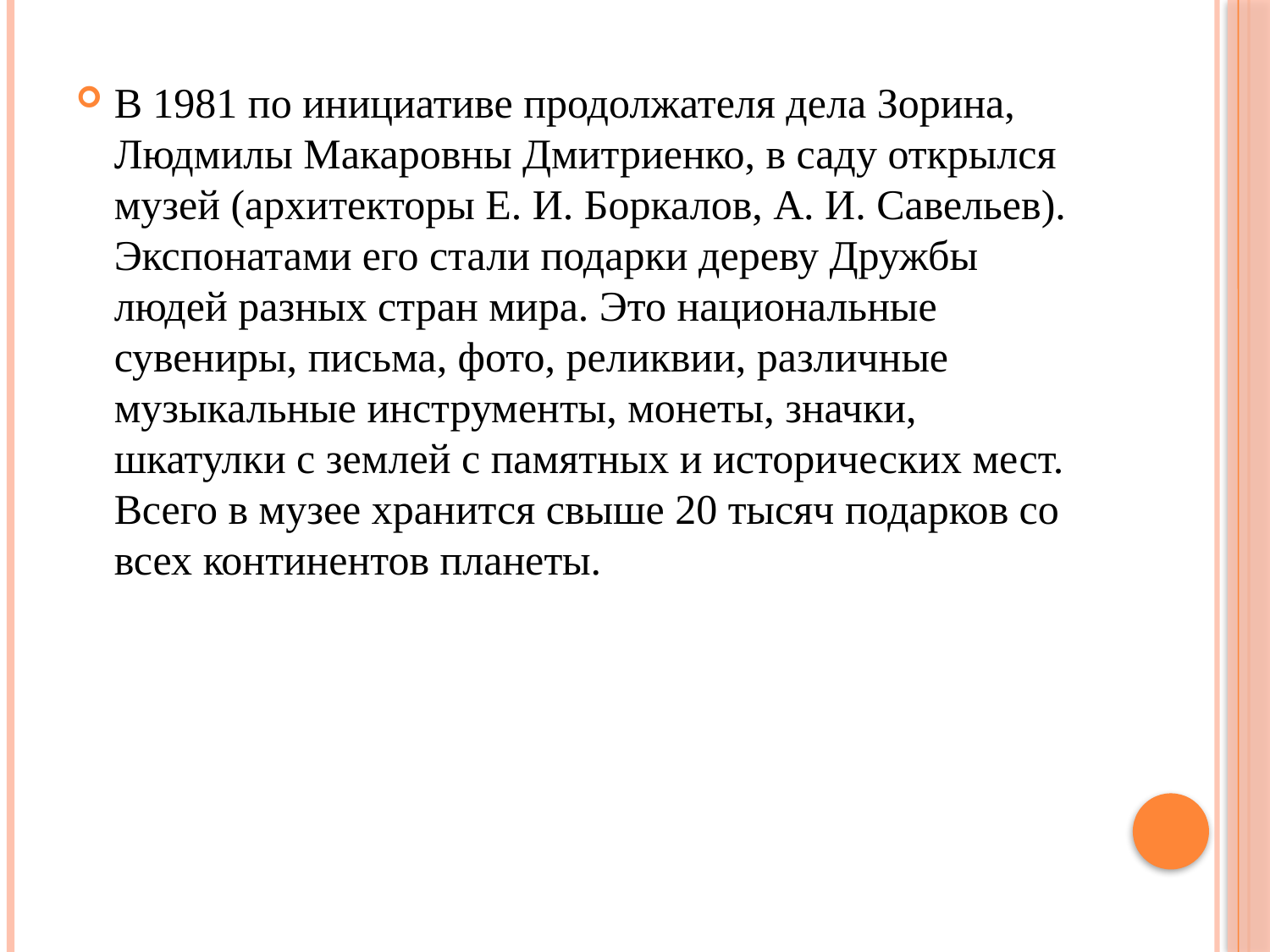

#
В 1981 по инициативе продолжателя дела Зорина, Людмилы Макаровны Дмитриенко, в саду открылся музей (архитекторы Е. И. Боркалов, А. И. Савельев). Экспонатами его стали подарки дереву Дружбы людей разных стран мира. Это национальные сувениры, письма, фото, реликвии, различные музыкальные инструменты, монеты, значки, шкатулки с землей с памятных и исторических мест. Всего в музее хранится свыше 20 тысяч подарков со всех континентов планеты.